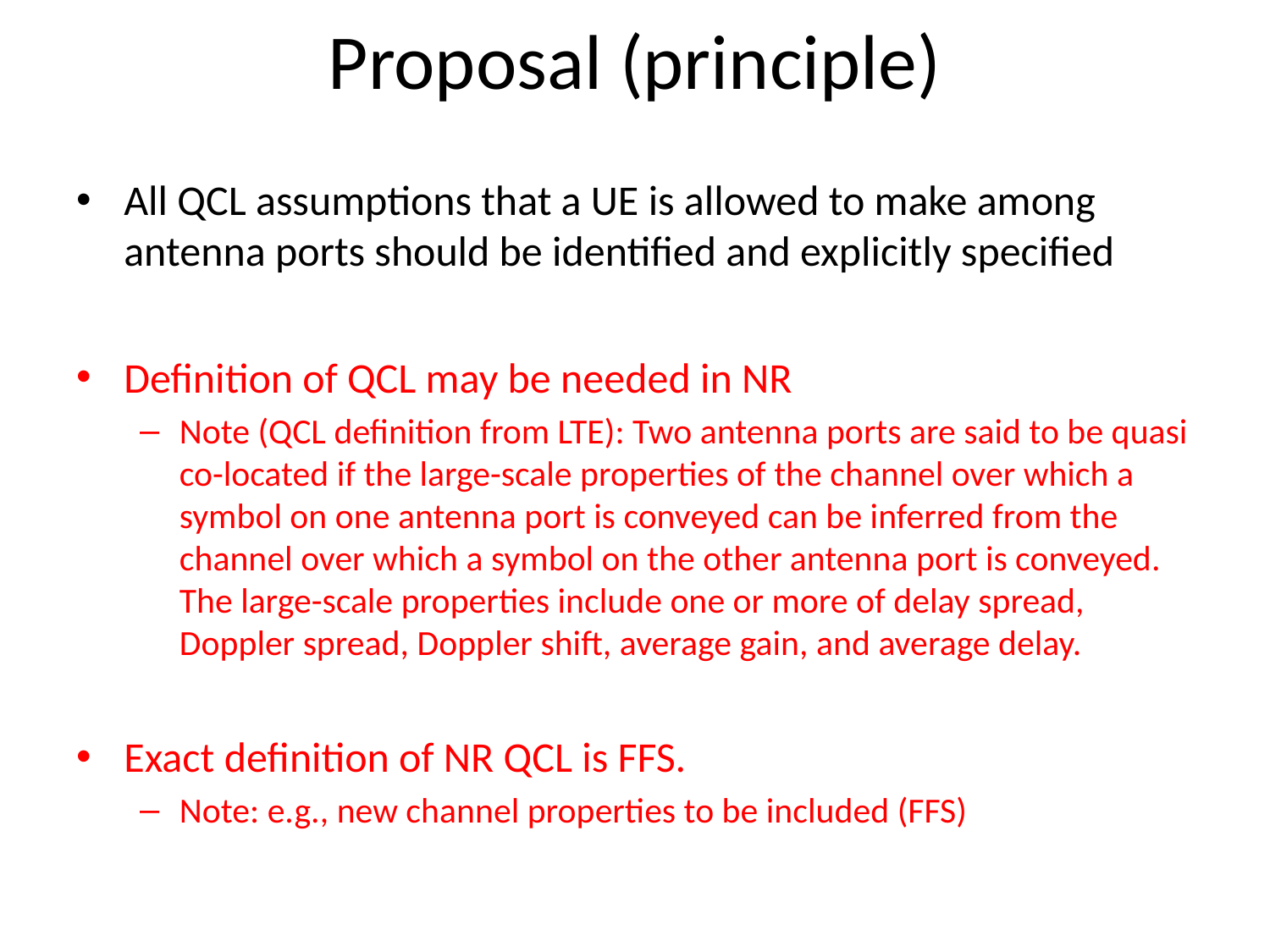

# Proposal (principle)

All QCL assumptions that a UE is allowed to make among antenna ports should be identified and explicitly specified

Definition of QCL may be needed in NR
Note (QCL definition from LTE): Two antenna ports are said to be quasi co-located if the large-scale properties of the channel over which a symbol on one antenna port is conveyed can be inferred from the channel over which a symbol on the other antenna port is conveyed. The large-scale properties include one or more of delay spread, Doppler spread, Doppler shift, average gain, and average delay.

Exact definition of NR QCL is FFS.
Note: e.g., new channel properties to be included (FFS)